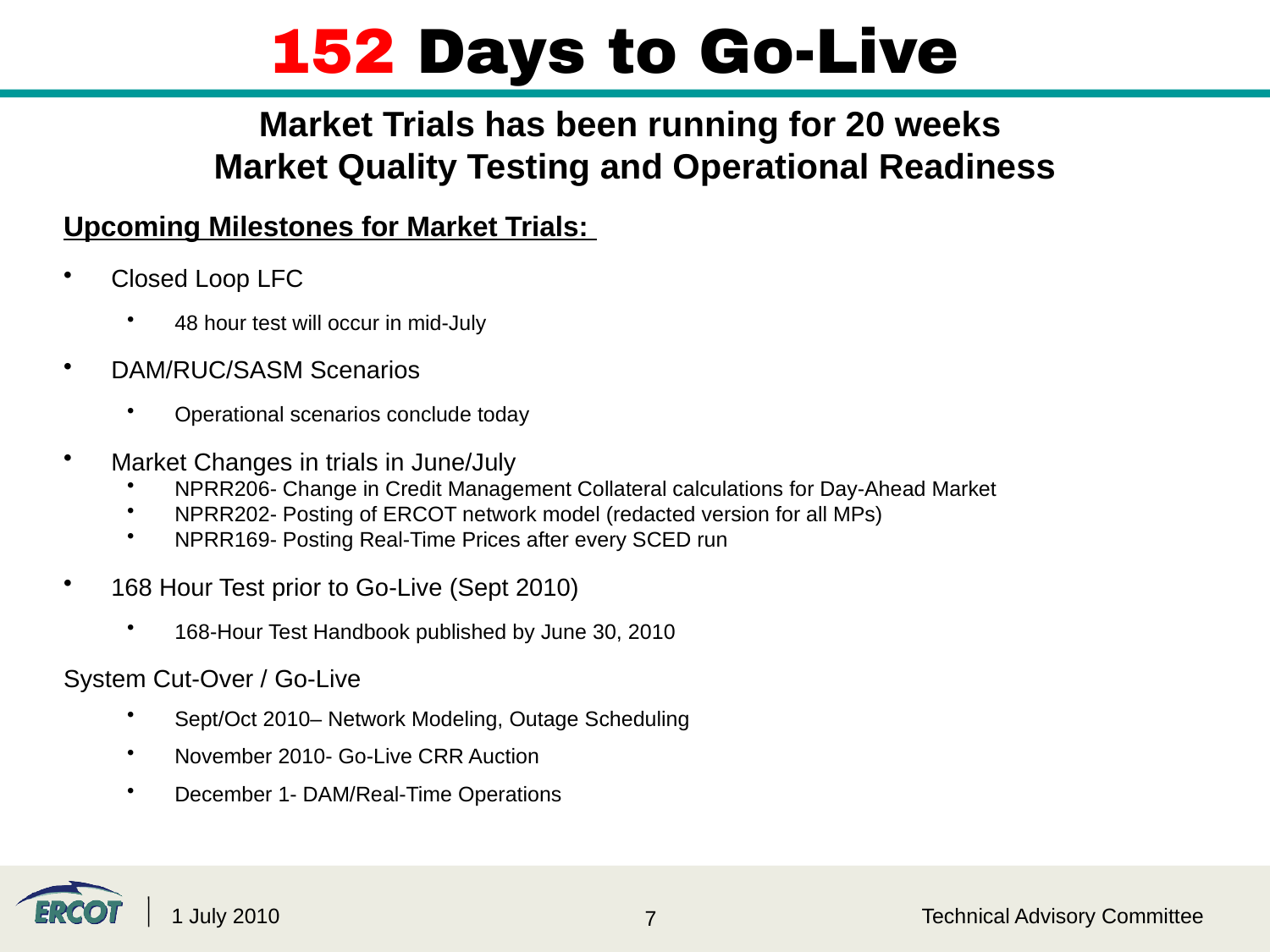

# 152 Days to Go-Live
Market Trials has been running for 20 weeks
Market Quality Testing and Operational Readiness

Upcoming Milestones for Market Trials:
Closed Loop LFC
48 hour test will occur in mid-July
DAM/RUC/SASM Scenarios
Operational scenarios conclude today
Market Changes in trials in June/July
NPRR206- Change in Credit Management Collateral calculations for Day-Ahead Market
NPRR202- Posting of ERCOT network model (redacted version for all MPs)
NPRR169- Posting Real-Time Prices after every SCED run
168 Hour Test prior to Go-Live (Sept 2010)
168-Hour Test Handbook published by June 30, 2010
System Cut-Over / Go-Live
Sept/Oct 2010– Network Modeling, Outage Scheduling
November 2010- Go-Live CRR Auction
December 1- DAM/Real-Time Operations
1 July 2010
Technical Advisory Committee